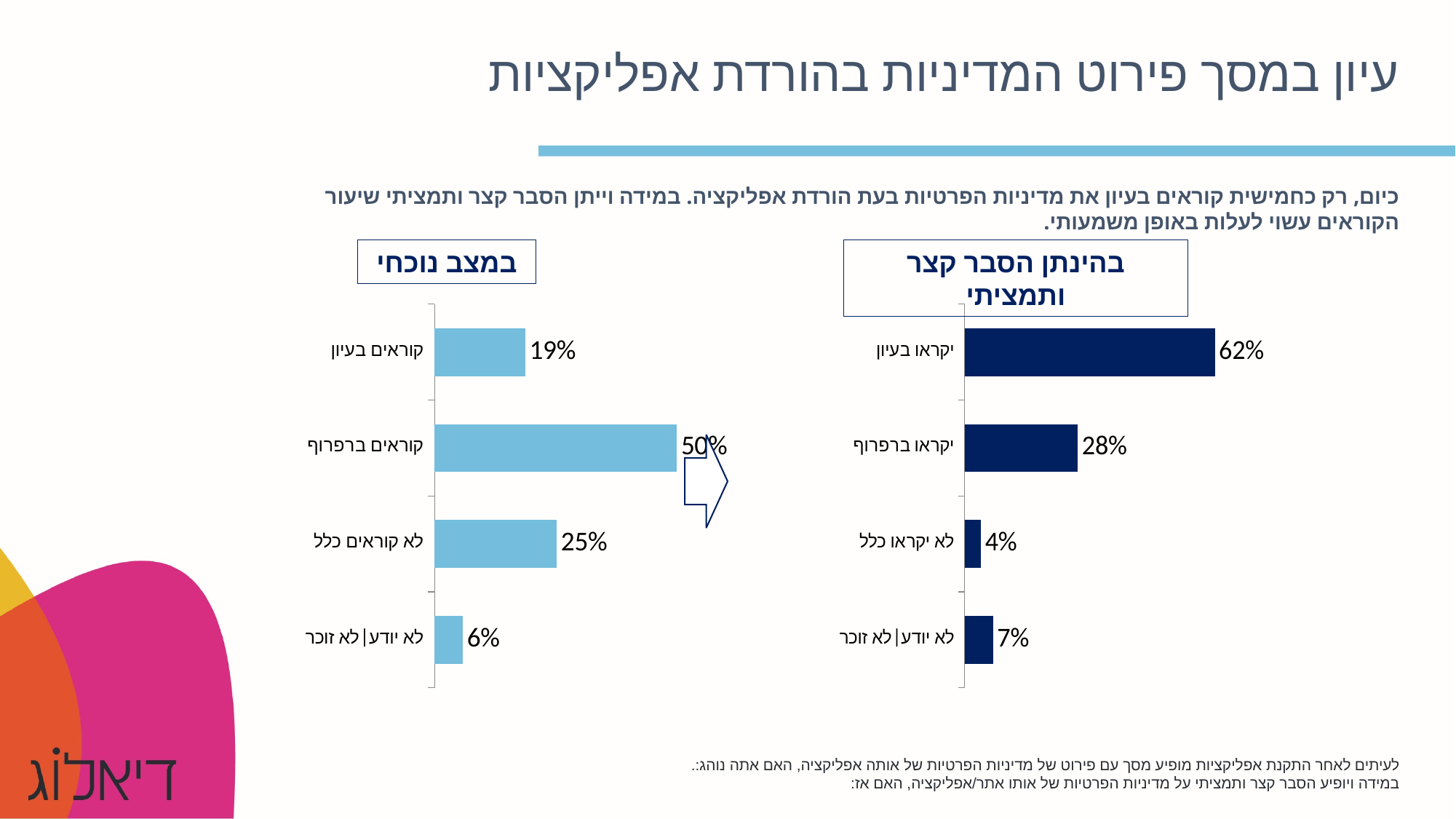

# עיון במסך פירוט המדיניות בהורדת אפליקציות
כיום, רק כחמישית קוראים בעיון את מדיניות הפרטיות בעת הורדת אפליקציה. במידה וייתן הסבר קצר ותמציתי שיעור הקוראים עשוי לעלות באופן משמעותי.

### Chart

| Category | כלל המדגם |
|---|---|
| קוראים בעיון | 0.18773011615272123 |
| קוראים ברפרוף | 0.5010889382051623 |
| לא קוראים כלל | 0.25248757670939886 |
| לא יודע|לא זוכר | 0.05869336893271532 |
במצב נוכחי

### Chart

| Category | כלל המדגם |
|---|---|
| יקראו בעיון | 0.62 |
| יקראו ברפרוף | 0.28 |
| לא יקראו כלל | 0.04 |
| לא יודע|לא זוכר | 0.07 |
בהינתן הסבר קצר ותמציתי

לעיתים לאחר התקנת אפליקציות מופיע מסך עם פירוט של מדיניות הפרטיות של אותה אפליקציה, האם אתה נוהג:.
במידה ויופיע הסבר קצר ותמציתי על מדיניות הפרטיות של אותו אתר/אפליקציה, האם אז: